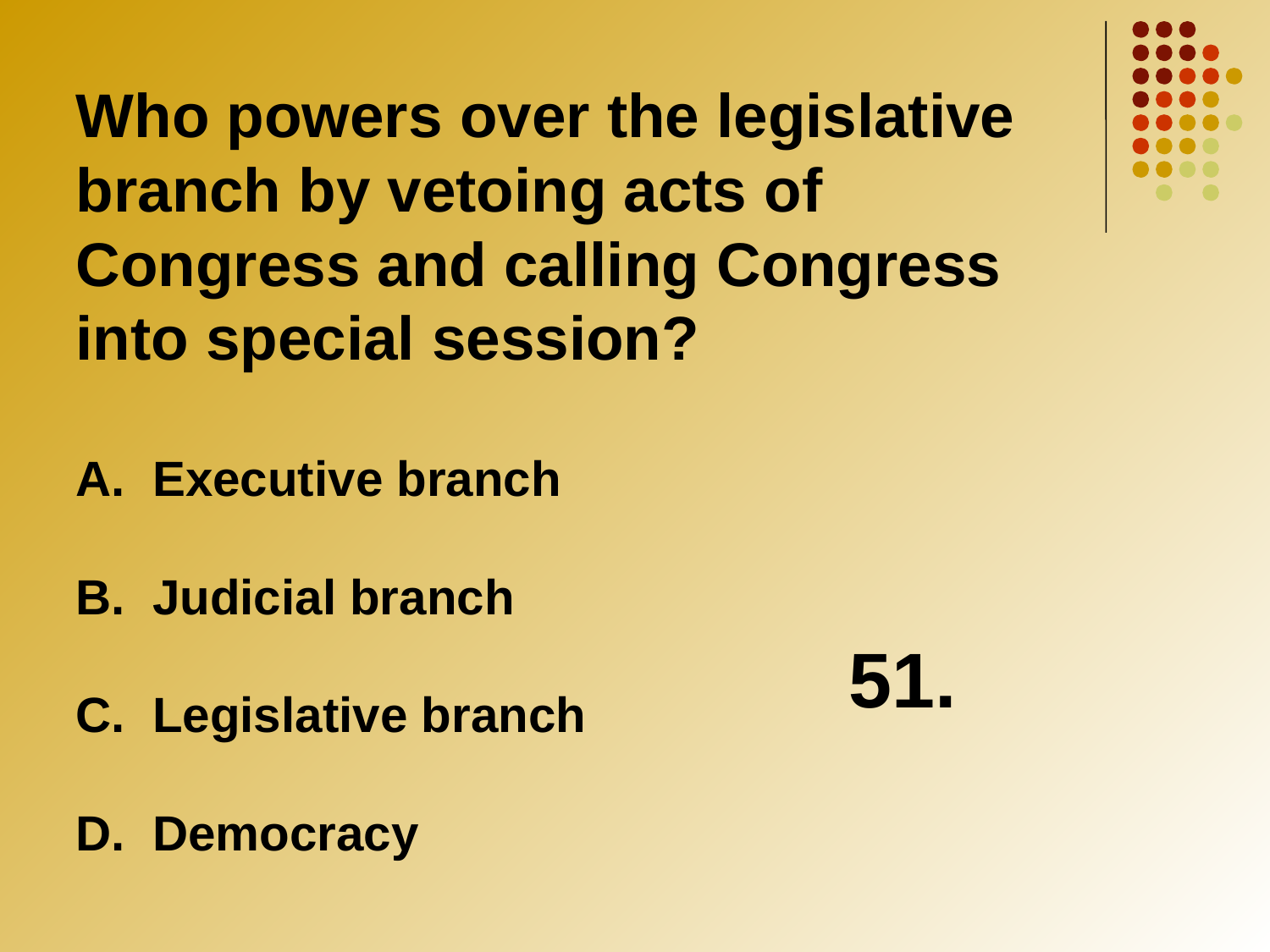

51.
Who powers over the legislative branch by vetoing acts of Congress and calling Congress into special session?
A.  Executive branch
B.  Judicial branch
C.  Legislative branch
D.  Democracy